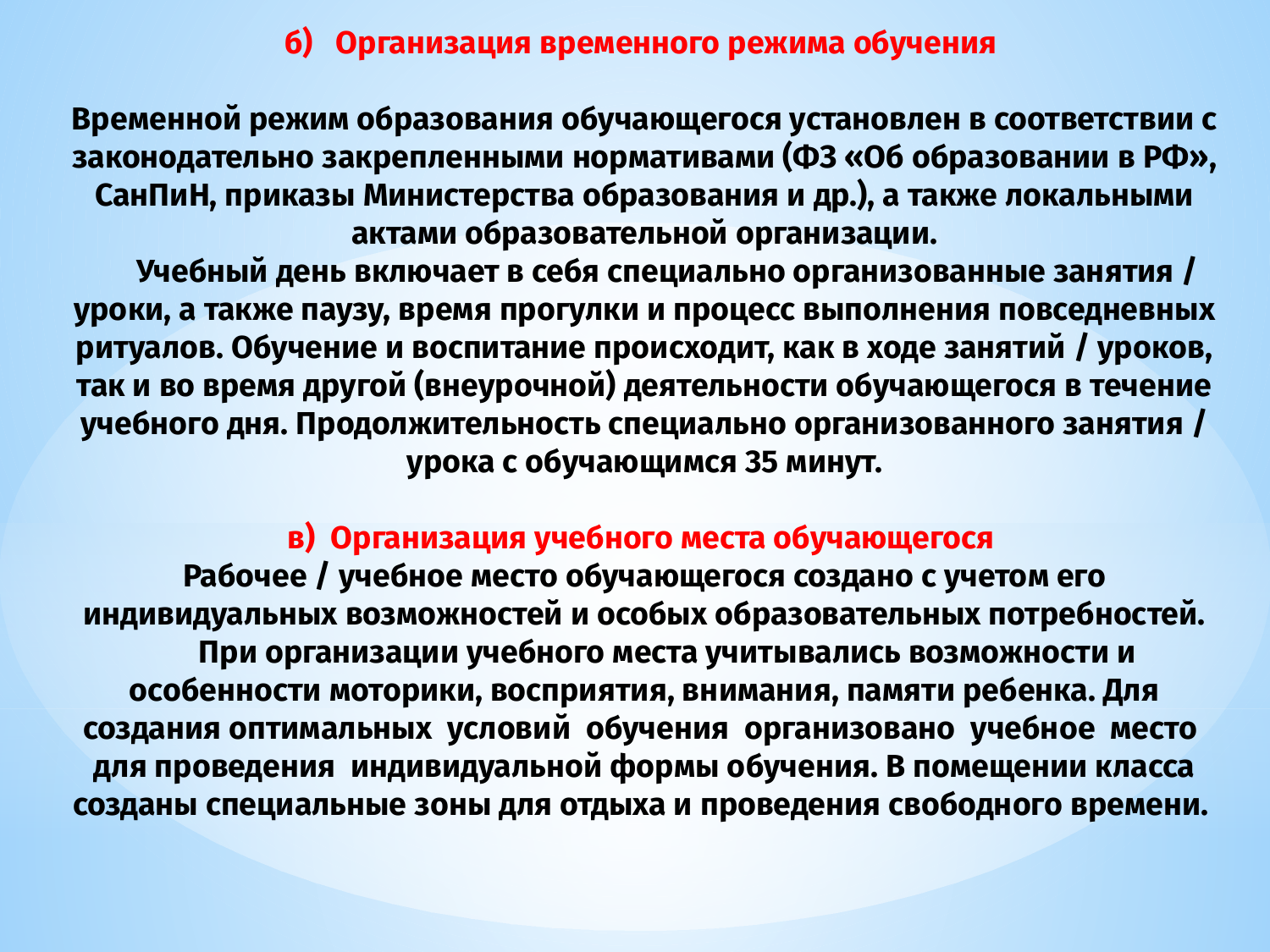

б)   Организация временного режима обучения

Временной режим образования обучающегося установлен в соответствии с законодательно закрепленными нормативами (ФЗ «Об образовании в РФ», СанПиН, приказы Министерства образования и др.), а также локальными актами образовательной организации.
      Учебный день включает в себя специально организованные занятия /
уроки, а также паузу, время прогулки и процесс выполнения повседневных
ритуалов. Обучение и воспитание происходит, как в ходе занятий / уроков, так и во время другой (внеурочной) деятельности обучающегося в течение учебного дня. Продолжительность специально организованного занятия / урока с обучающимся 35 минут.

в)  Организация учебного места обучающегося
Рабочее / учебное место обучающегося создано с учетом его индивидуальных возможностей и особых образовательных потребностей.
      При организации учебного места учитывались возможности и особенности моторики, восприятия, внимания, памяти ребенка. Для создания оптимальных  условий  обучения  организовано  учебное  место  для проведения  индивидуальной формы обучения. В помещении класса созданы специальные зоны для отдыха и проведения свободного времени.